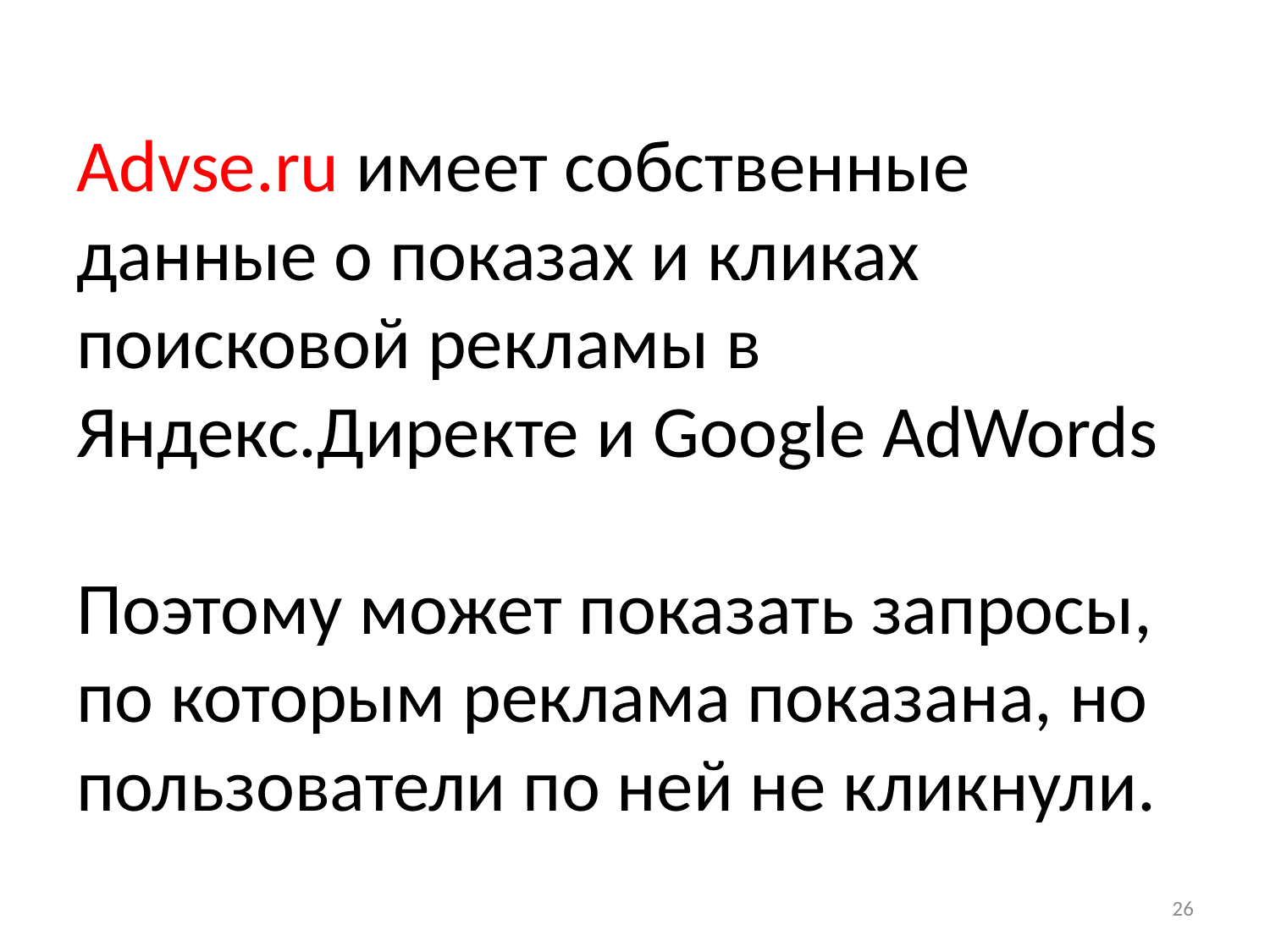

# Advse.ru имеет собственные данные о показах и кликах поисковой рекламы в Яндекс.Директе и Google AdWords Поэтому может показать запросы, по которым реклама показана, но пользователи по ней не кликнули.
26